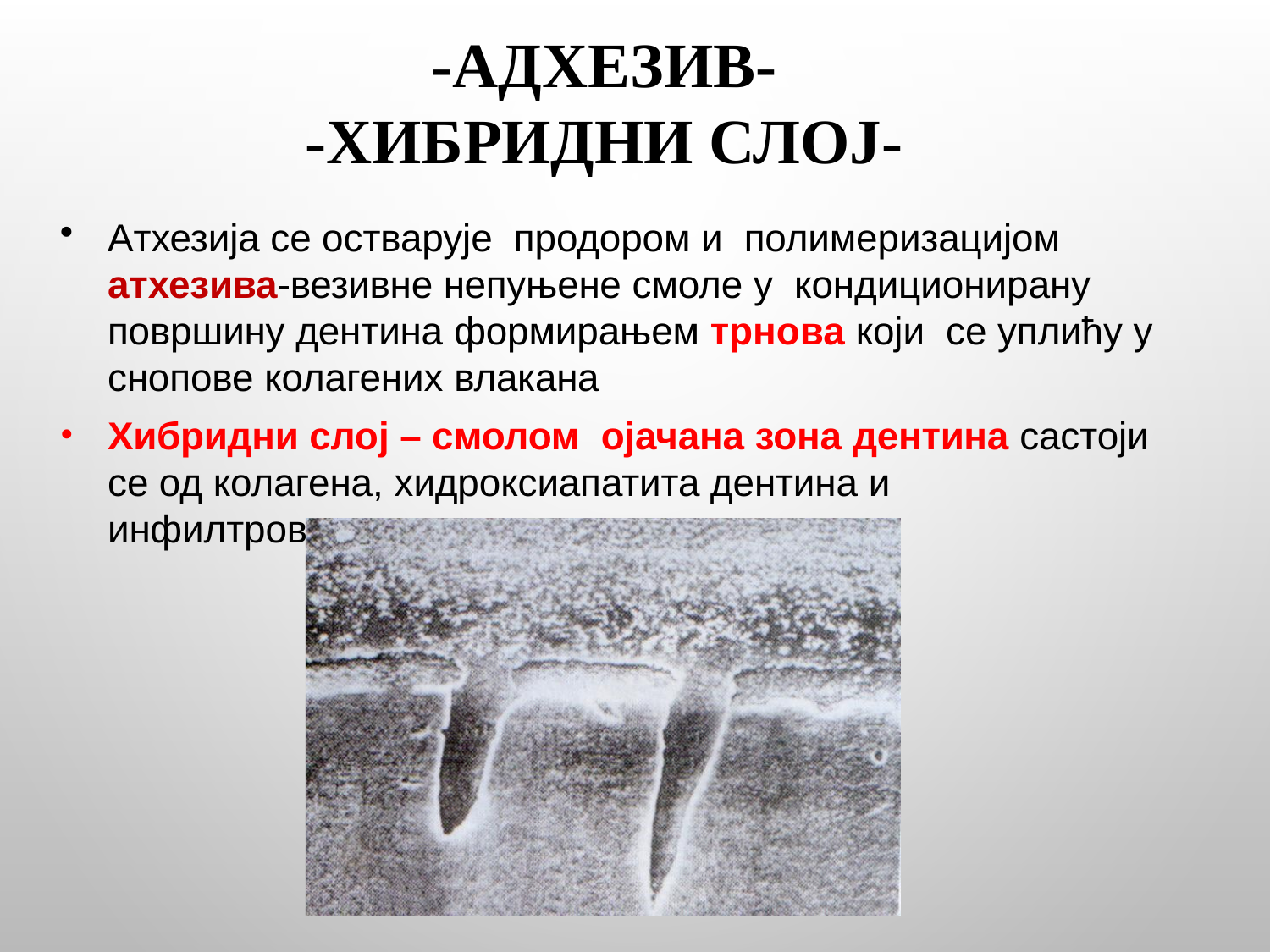

# -АдХЕЗИВ- -ХИБРИДНИ СЛОЈ-
Атхезија се остварује  продором и  полимеризацијом атхезива-везивне непуњене смоле у  кондиционирану површину дентина формирањем трнова који  се уплићу у снопове колагених влакана
Хибридни слој – смолом  ојачана зона дентина састоји се од колагена, хидроксиапатита дентина и инфилтрованог полимера